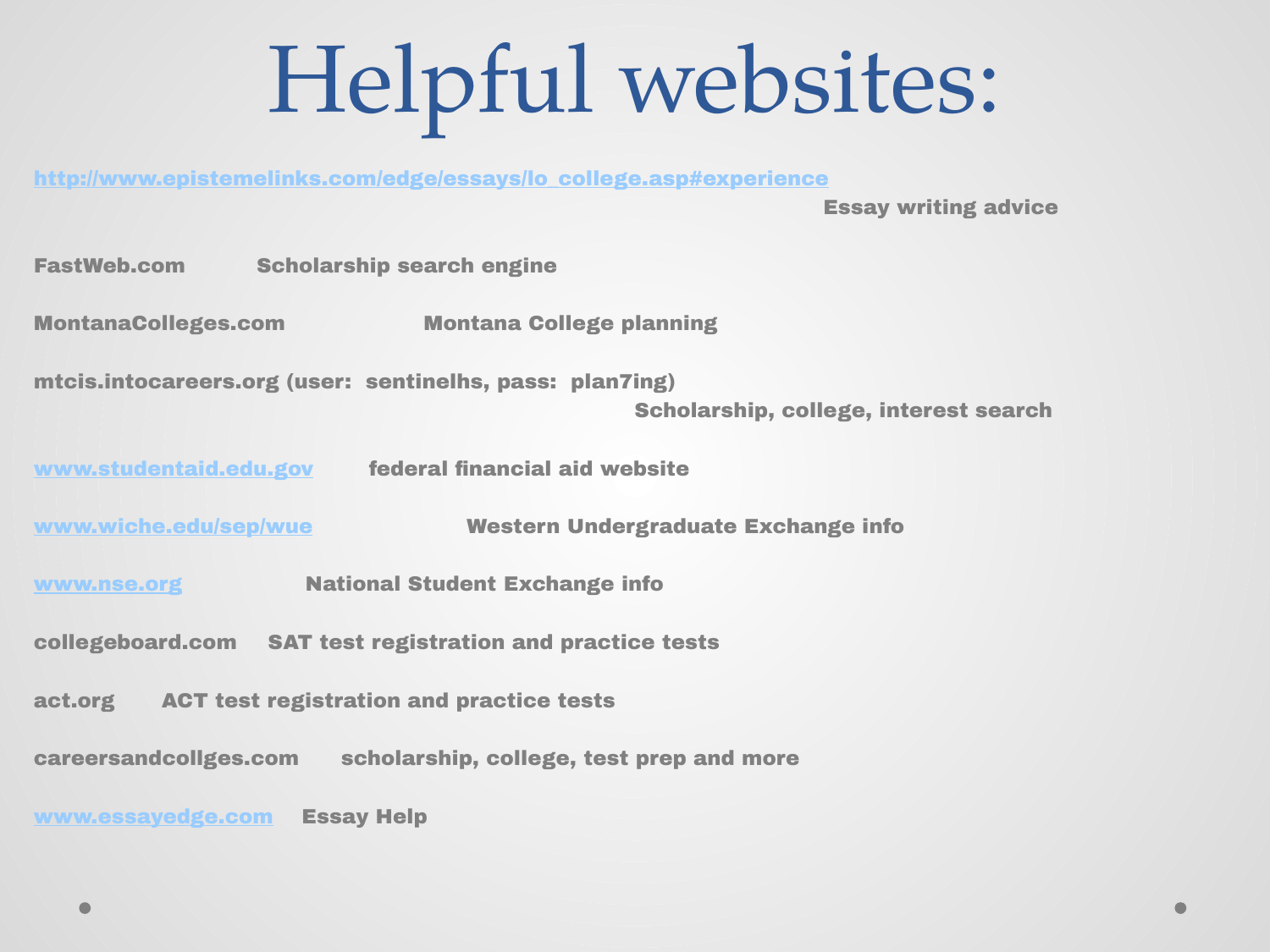

# Helpful websites:
http://www.epistemelinks.com/edge/essays/lo_college.asp#experience
                                                                                                                 Essay writing advice

FastWeb.com					         Scholarship search engine

MontanaColleges.com			  	          Montana College planning

mtcis.intocareers.org (user:  sentinelhs, pass:  plan7ing)
                                                                                      Scholarship, college, interest search

www.studentaid.edu.gov				      federal financial aid website

www.wiche.edu/sep/wue		                    Western Undergraduate Exchange info

www.nse.org				                National Student Exchange info

collegeboard.com				   SAT test registration and practice tests

act.org					   ACT test registration and practice tests

careersandcollges.com			  scholarship, college, test prep and more

www.essayedge.com						    Essay Help